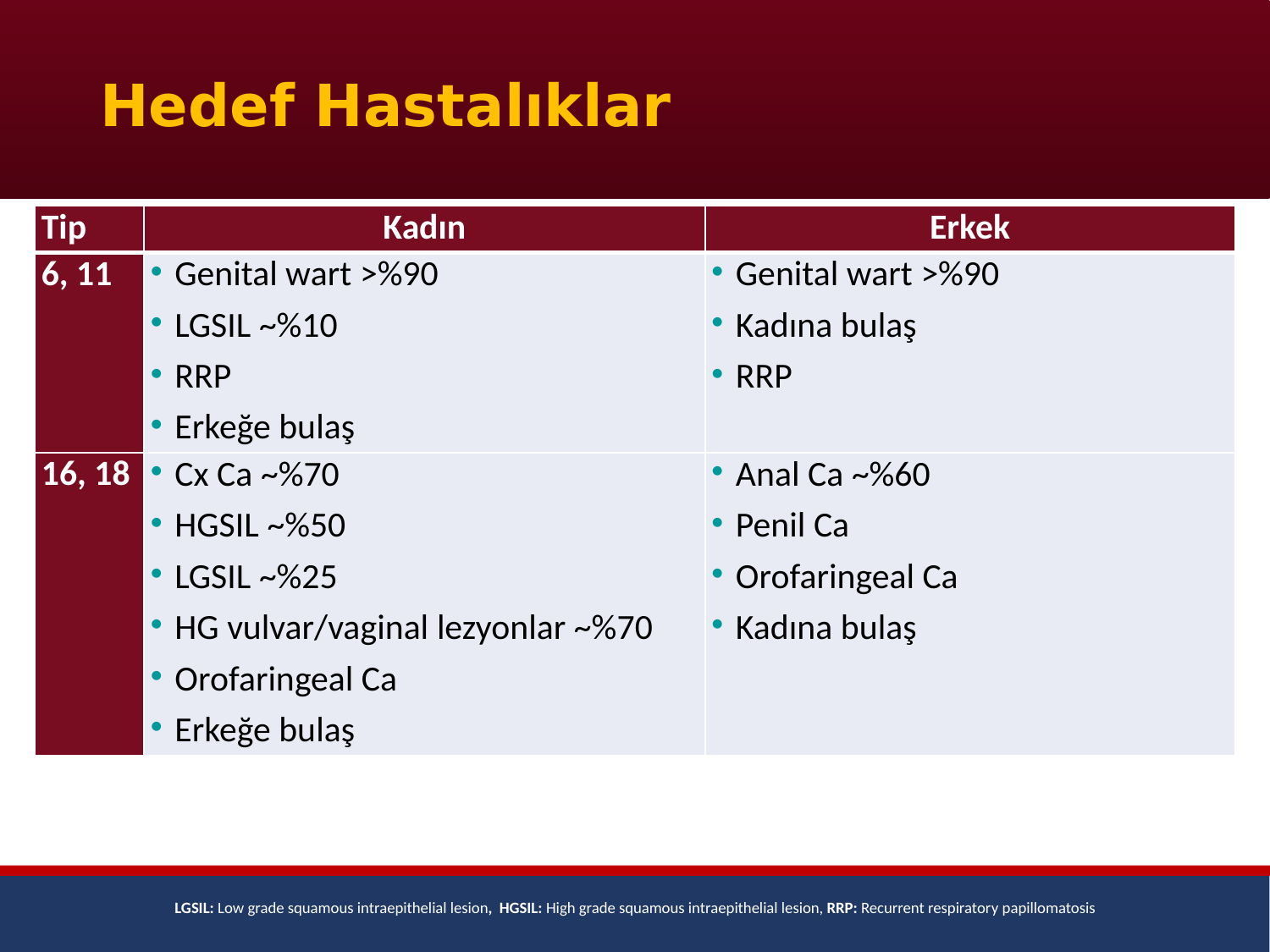

# Hedef Hastalıklar
| Tip | Kadın | Erkek |
| --- | --- | --- |
| 6, 11 | Genital wart >%90 LGSIL ~%10 RRP Erkeğe bulaş | Genital wart >%90 Kadına bulaş RRP |
| 16, 18 | Cx Ca ~%70 HGSIL ~%50 LGSIL ~%25 HG vulvar/vaginal lezyonlar ~%70 Orofaringeal Ca Erkeğe bulaş | Anal Ca ~%60 Penil Ca Orofaringeal Ca Kadına bulaş |

LGSIL: Low grade squamous intraepithelial lesion,  HGSIL: High grade squamous intraepithelial lesion, RRP: Recurrent respiratory papillomatosis